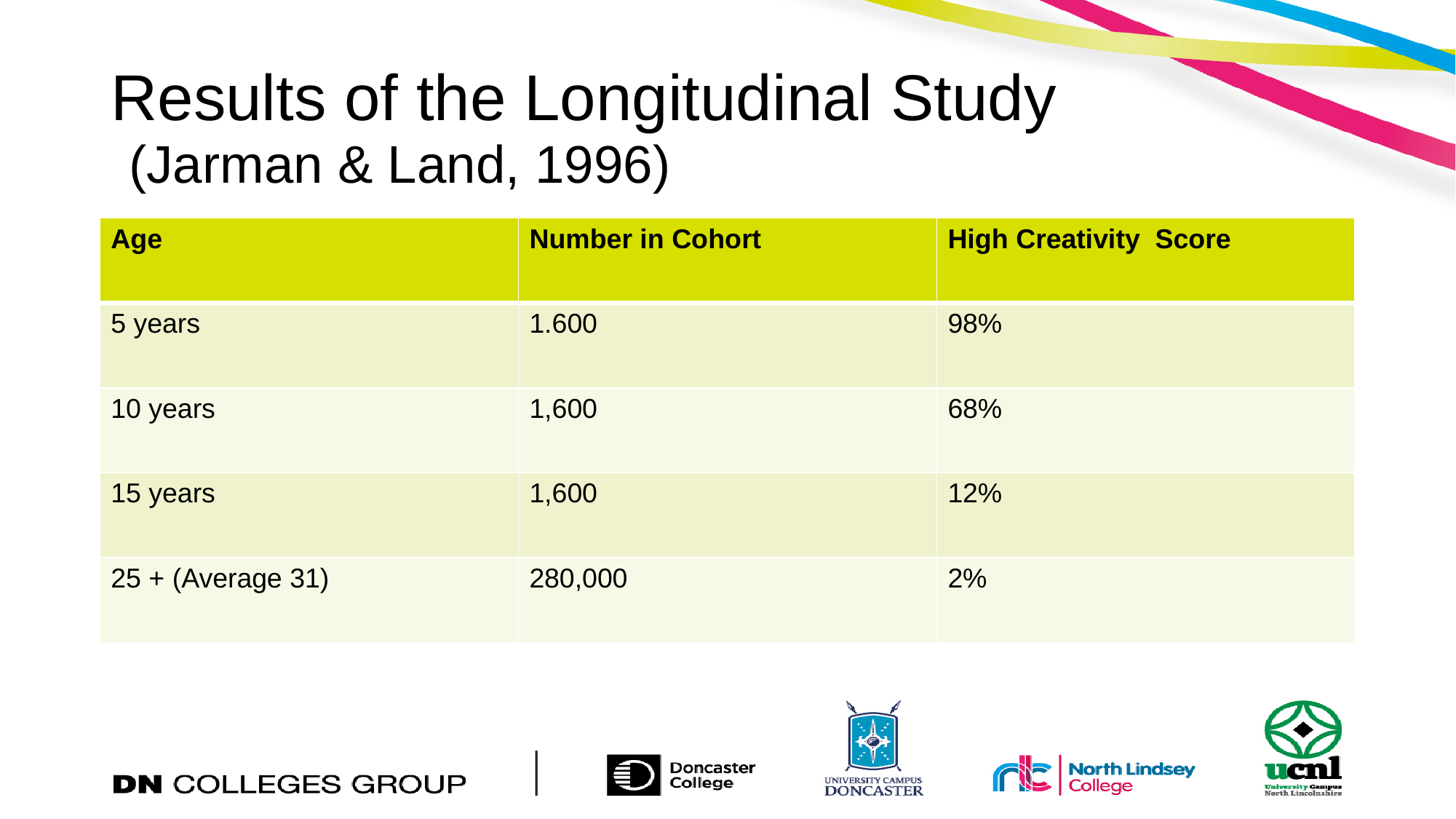

# Results of the Longitudinal Study (Jarman & Land, 1996)
| Age | Number in Cohort | High Creativity Score |
| --- | --- | --- |
| 5 years | 1.600 | 98% |
| 10 years | 1,600 | 68% |
| 15 years | 1,600 | 12% |
| 25 + (Average 31) | 280,000 | 2% |